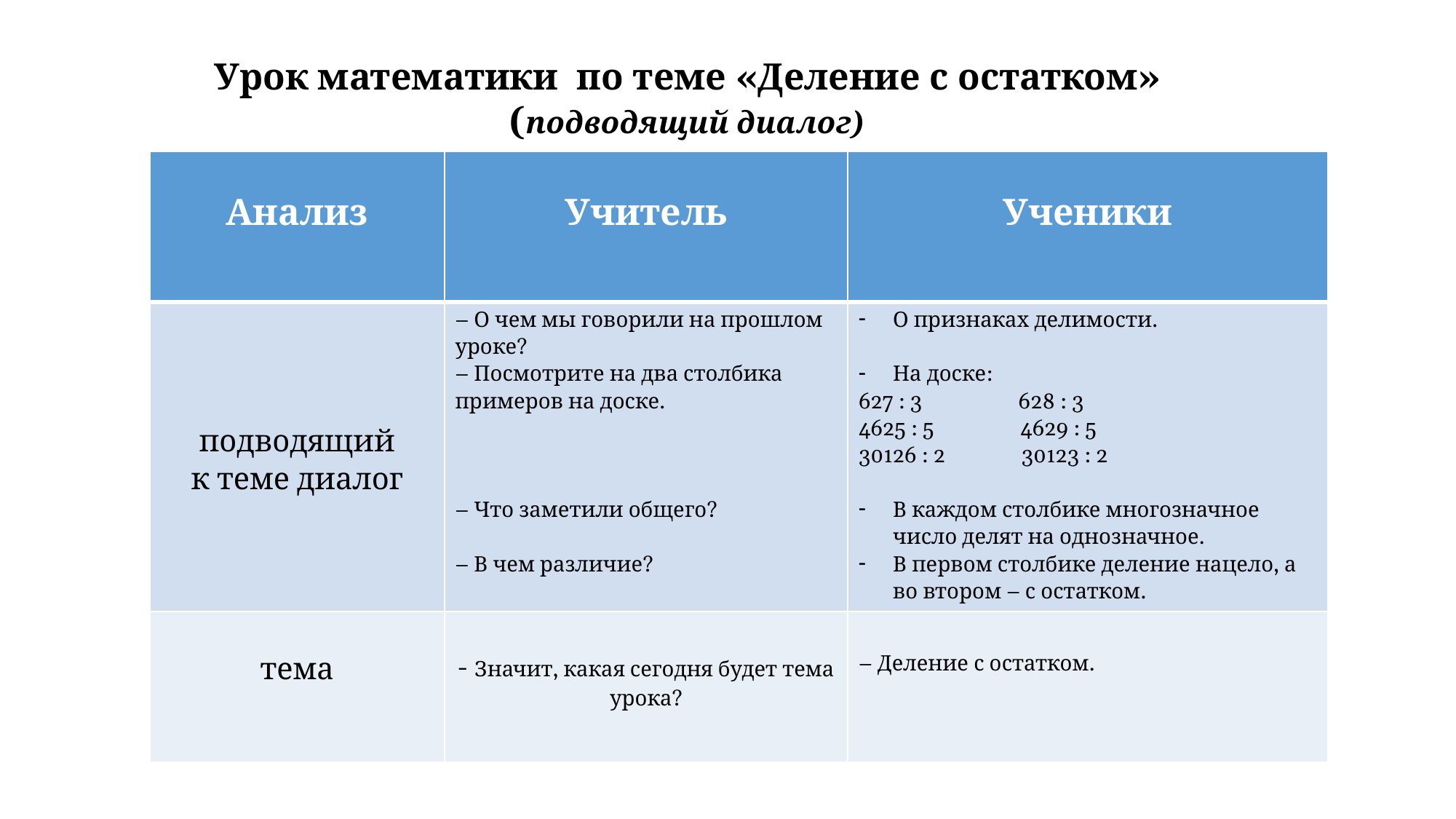

Урок математики  по теме «Деление с остатком» (подводящий диалог)
| Анализ | Учитель | Ученики |
| --- | --- | --- |
| подводящий к теме диалог | – О чем мы говорили на прошлом уроке? – Посмотрите на два столбика примеров на доске. – Что заметили общего? – В чем различие? | О признаках делимости. На доске: 627 : 3 628 : 3 4625 : 5 4629 : 5 30126 : 2 30123 : 2 В каждом столбике многозначное число делят на однозначное. В первом столбике деление нацело, а во втором – с остатком. |
| тема | - Значит, какая сегодня будет тема урока? | – Деление с остатком. |